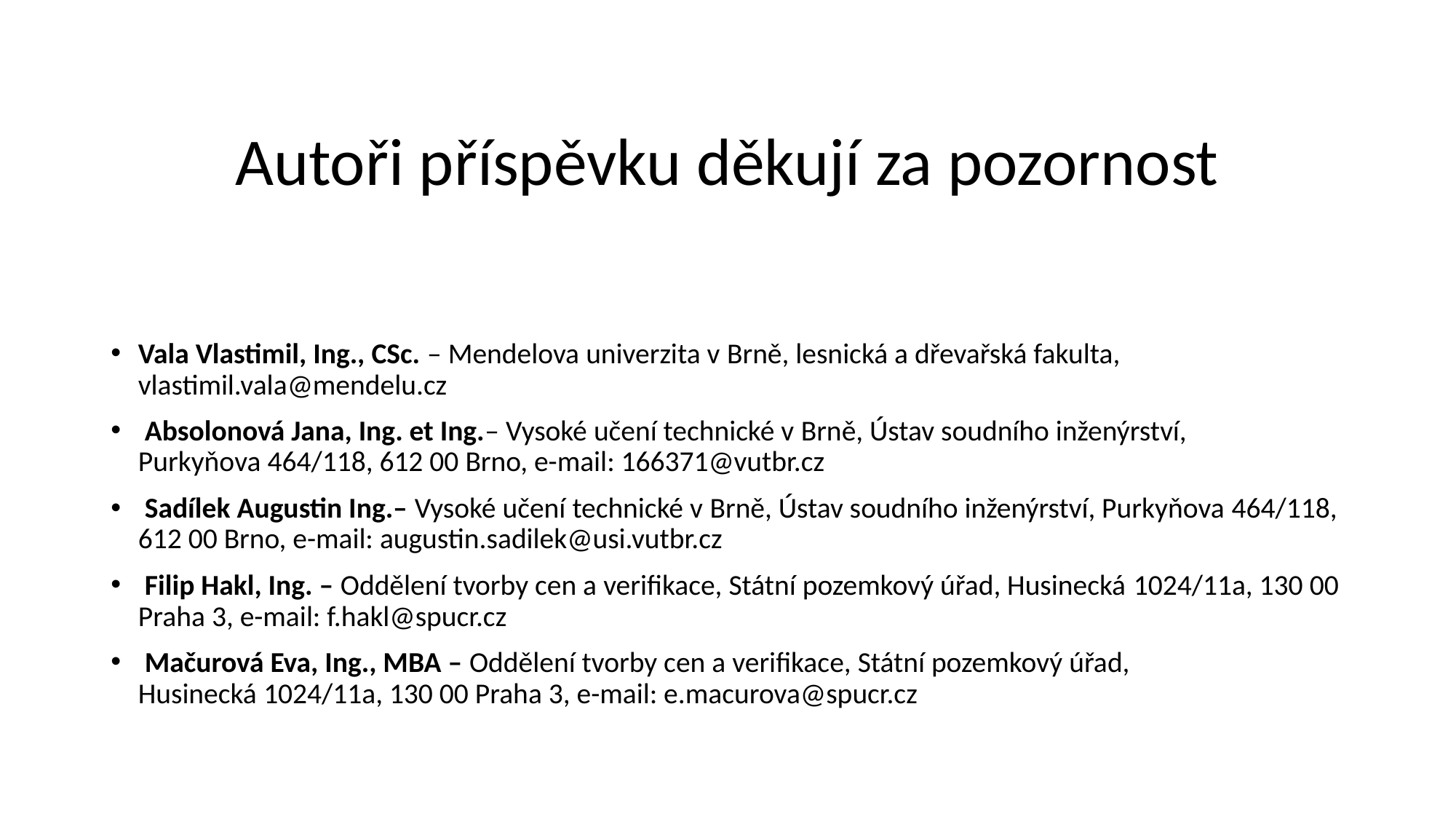

# Autoři příspěvku děkují za pozornost
Vala Vlastimil, Ing., CSc. – Mendelova univerzita v Brně, lesnická a dřevařská fakulta, vlastimil.vala@mendelu.cz
 Absolonová Jana, Ing. et Ing.– Vysoké učení technické v Brně, Ústav soudního inženýrství, Purkyňova 464/118, 612 00 Brno, e-mail: 166371@vutbr.cz
 Sadílek Augustin Ing.– Vysoké učení technické v Brně, Ústav soudního inženýrství, Purkyňova 464/118, 612 00 Brno, e-mail: augustin.sadilek@usi.vutbr.cz
 Filip Hakl, Ing. – Oddělení tvorby cen a verifikace, Státní pozemkový úřad, Husinecká 1024/11a, 130 00 Praha 3, e-mail: f.hakl@spucr.cz
 Mačurová Eva, Ing., MBA – Oddělení tvorby cen a verifikace, Státní pozemkový úřad, Husinecká 1024/11a, 130 00 Praha 3, e-mail: e.macurova@spucr.cz